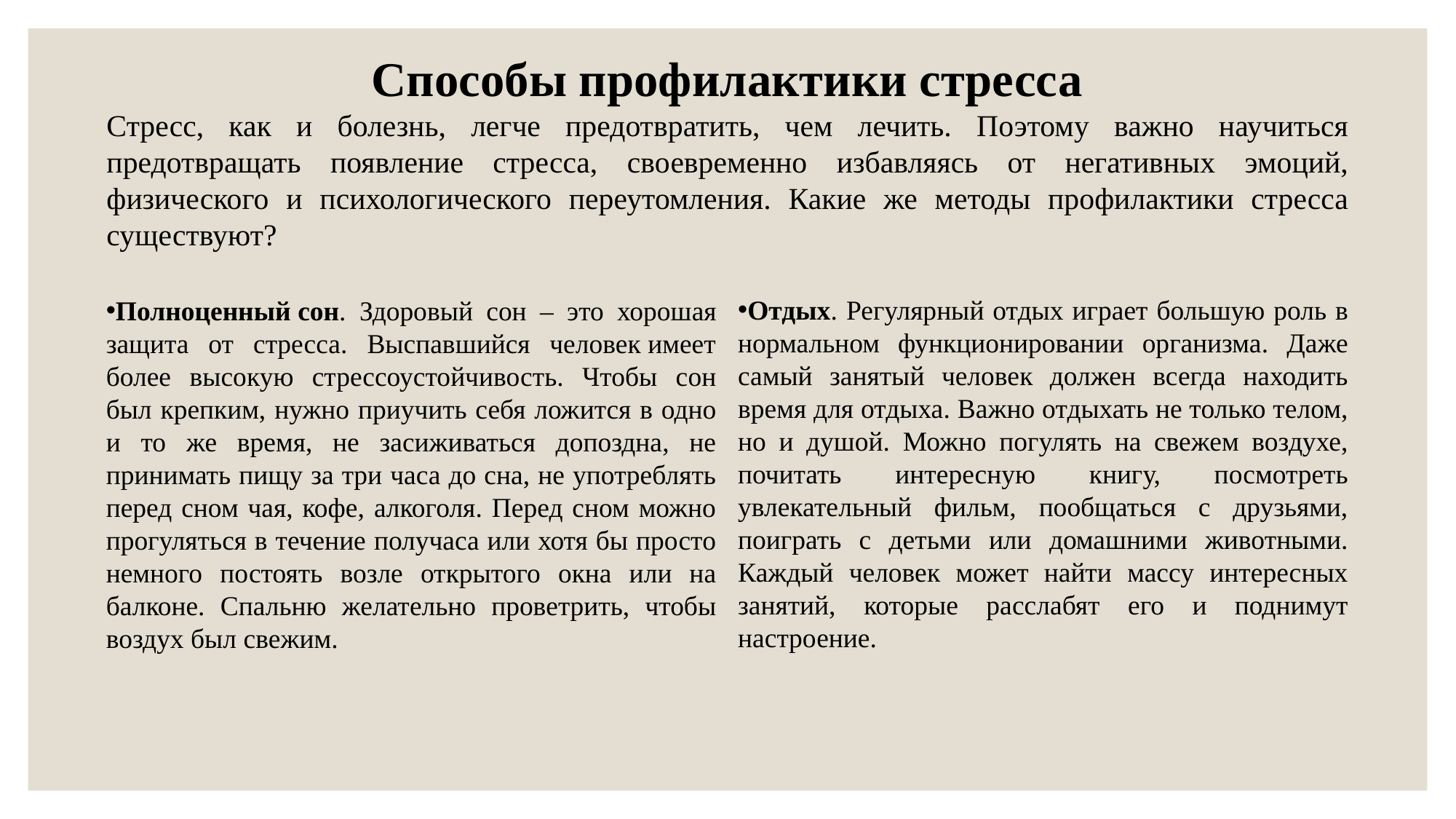

Способы профилактики стресса
Стресс, как и болезнь, легче предотвратить, чем лечить. Поэтому важно научиться предотвращать появление стресса, своевременно избавляясь от негативных эмоций, физического и психологического переутомления. Какие же методы профилактики стресса существуют?
Отдых. Регулярный отдых играет большую роль в нормальном функционировании организма. Даже самый занятый человек должен всегда находить время для отдыха. Важно отдыхать не только телом, но и душой. Можно погулять на свежем воздухе, почитать интересную книгу, посмотреть увлекательный фильм, пообщаться с друзьями, поиграть с детьми или домашними животными. Каждый человек может найти массу интересных занятий, которые расслабят его и поднимут настроение.
Полноценный сон. Здоровый сон – это хорошая защита от стресса. Выспавшийся человек имеет более высокую стрессоустойчивость. Чтобы сон был крепким, нужно приучить себя ложится в одно и то же время, не засиживаться допоздна, не принимать пищу за три часа до сна, не употреблять перед сном чая, кофе, алкоголя. Перед сном можно прогуляться в течение получаса или хотя бы просто немного постоять возле открытого окна или на балконе. Спальню желательно проветрить, чтобы воздух был свежим.